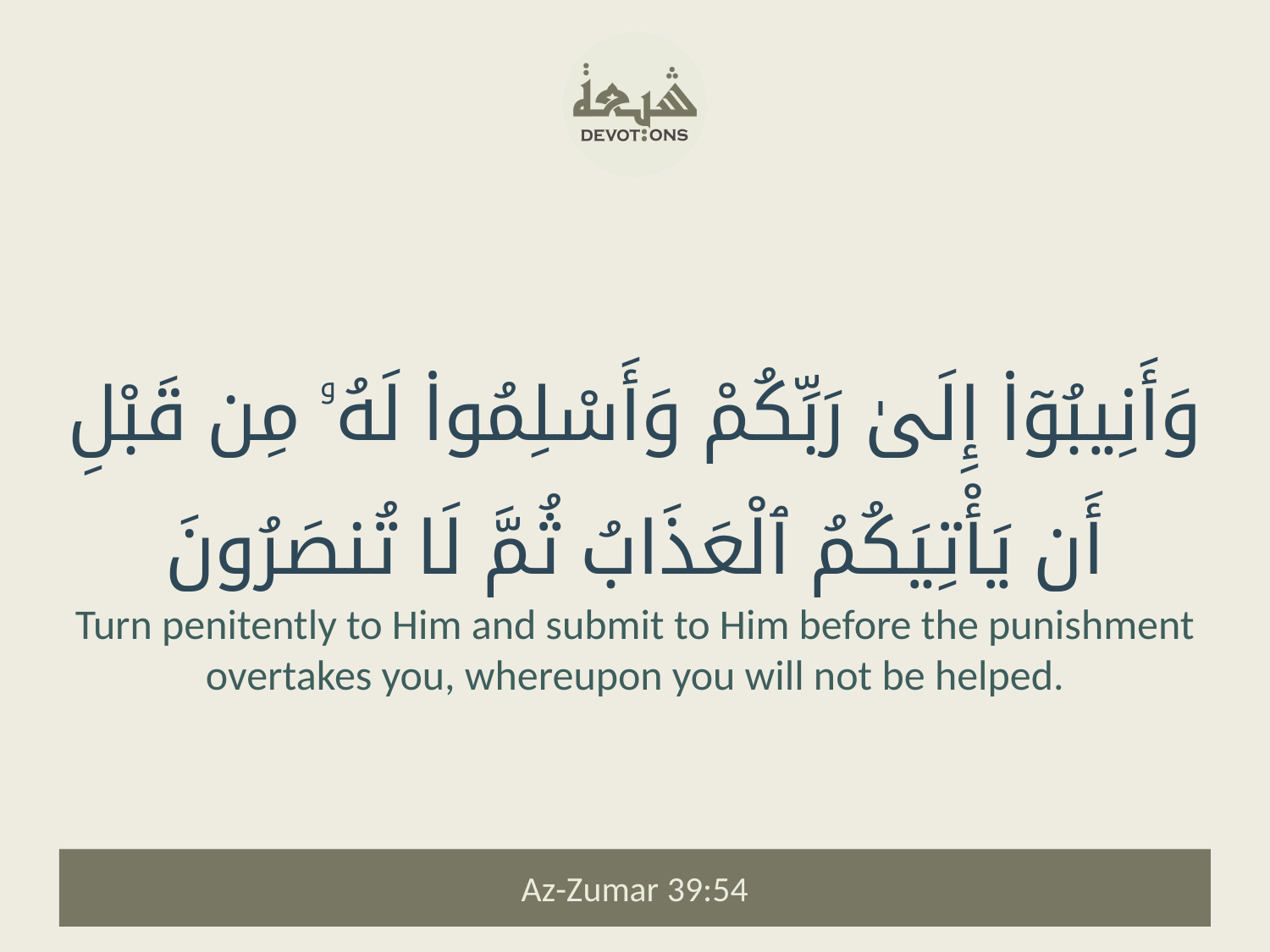

وَأَنِيبُوٓا۟ إِلَىٰ رَبِّكُمْ وَأَسْلِمُوا۟ لَهُۥ مِن قَبْلِ أَن يَأْتِيَكُمُ ٱلْعَذَابُ ثُمَّ لَا تُنصَرُونَ
Turn penitently to Him and submit to Him before the punishment overtakes you, whereupon you will not be helped.
Az-Zumar 39:54